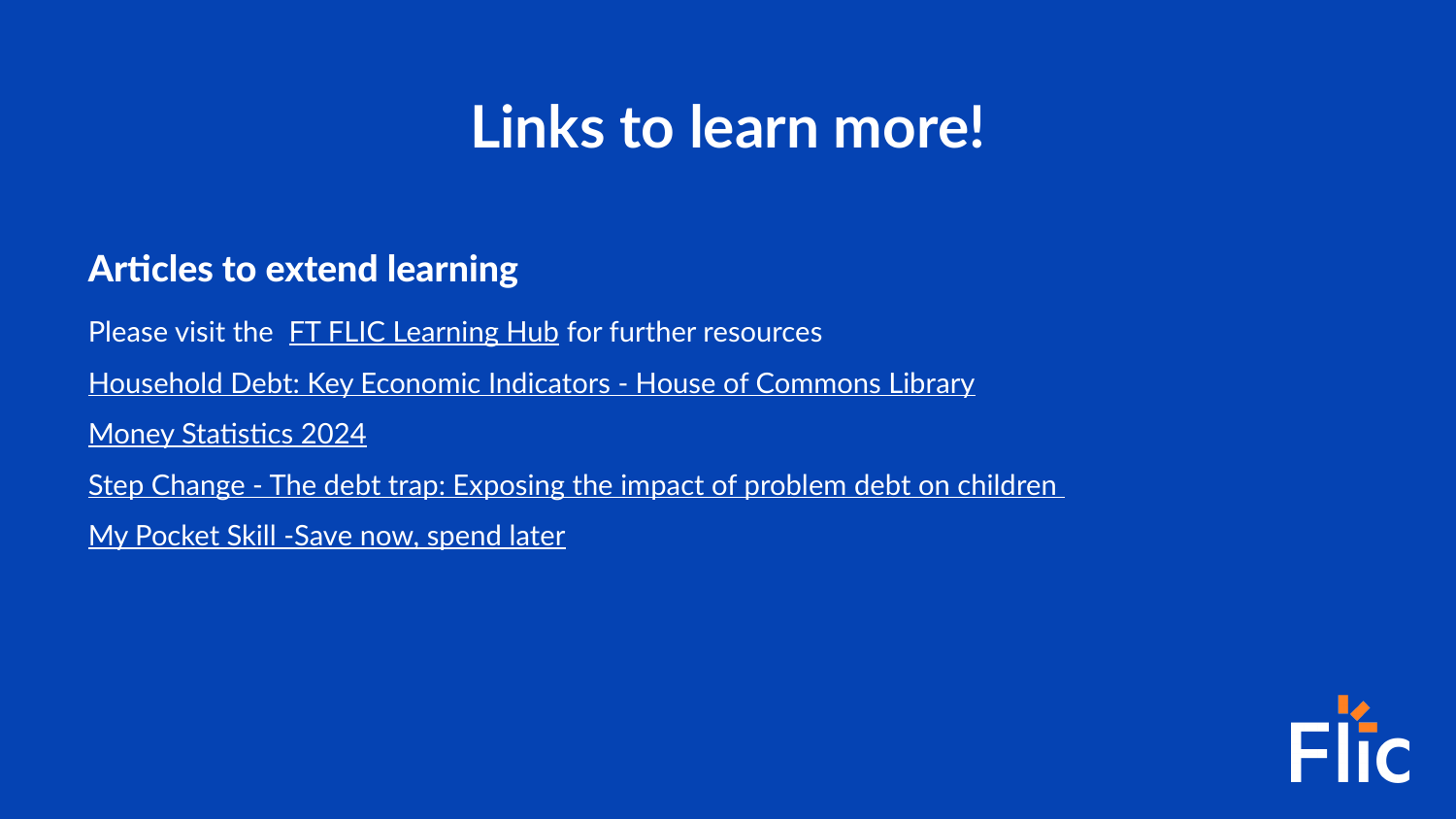

Links to learn more!
Articles to extend learning
Please visit the  FT FLIC Learning Hub for further resources
Household Debt: Key Economic Indicators - House of Commons Library
Money Statistics 2024
Step Change - The debt trap: Exposing the impact of problem debt on children
My Pocket Skill -Save now, spend later